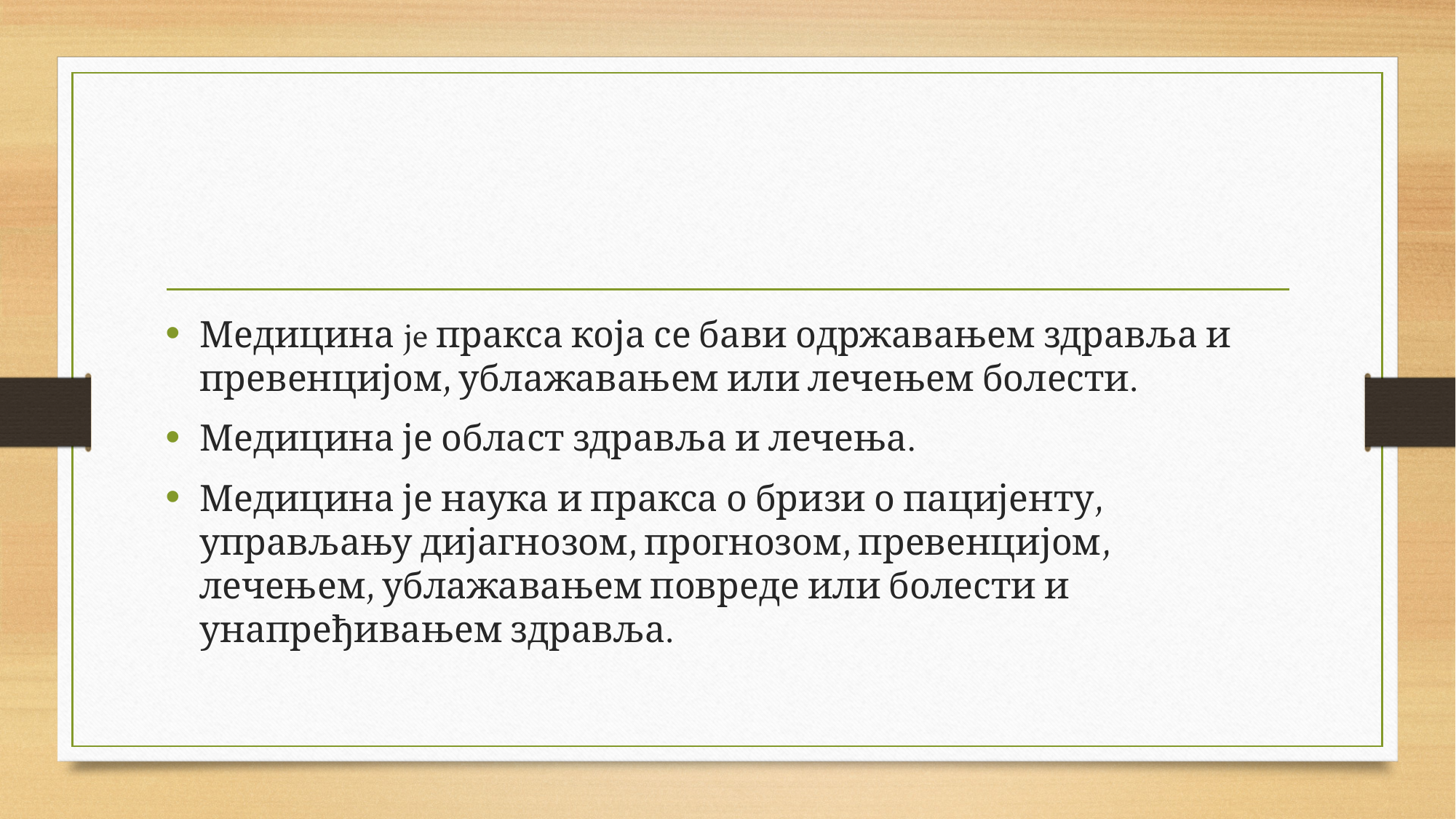

Медицина je пракса која се бави одржавањем здравља и превенцијом, ублажавањем или лечењем болести.
Медицина је област здравља и лечења.
Медицина је наука и пракса о бризи о пацијенту, управљању дијагнозом, прогнозом, превенцијом, лечењем, ублажавањем повреде или болести и унапређивањем здравља.